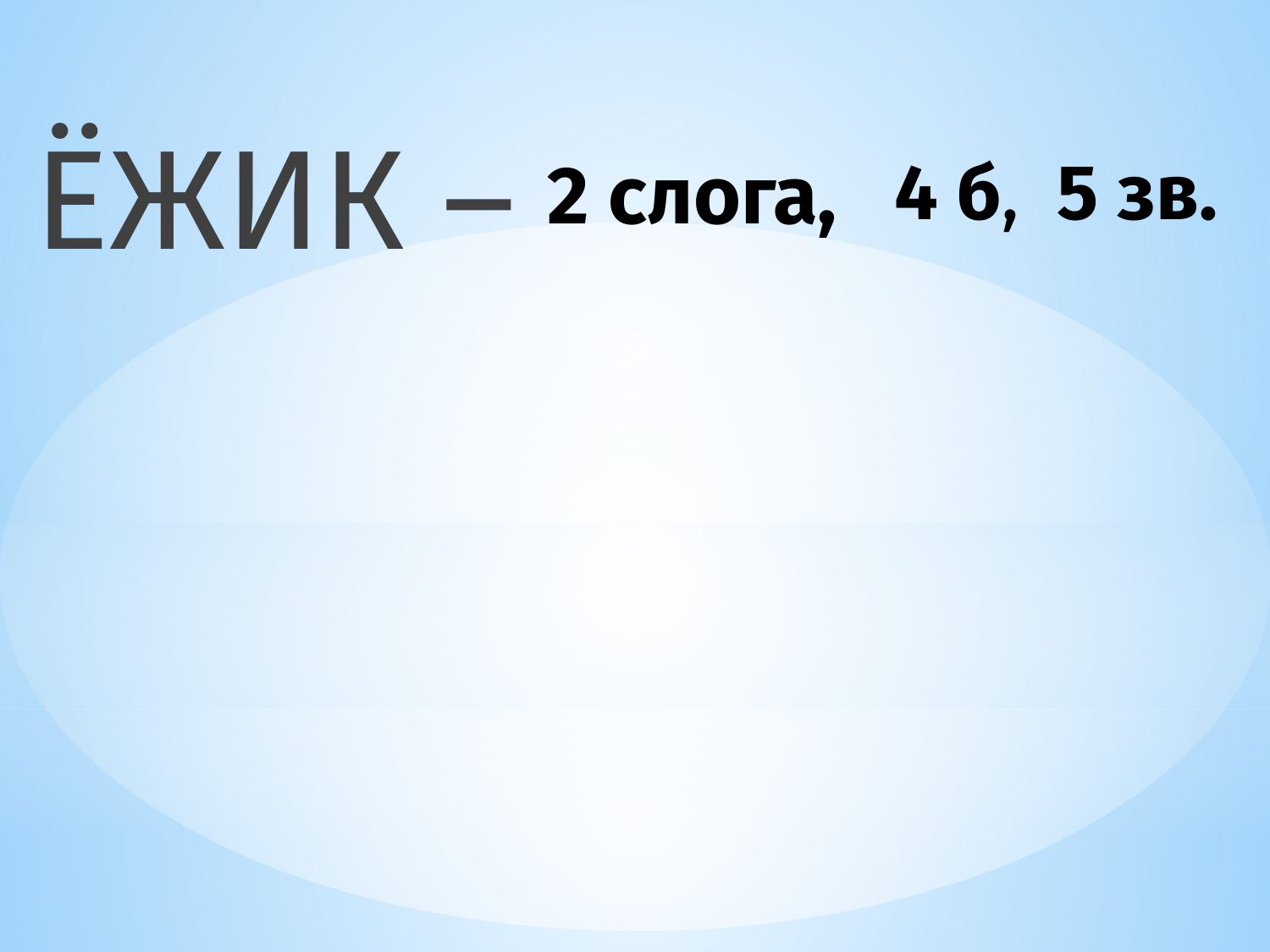

ЁЖИК –

# 2 слога,
4 б,
5 зв.